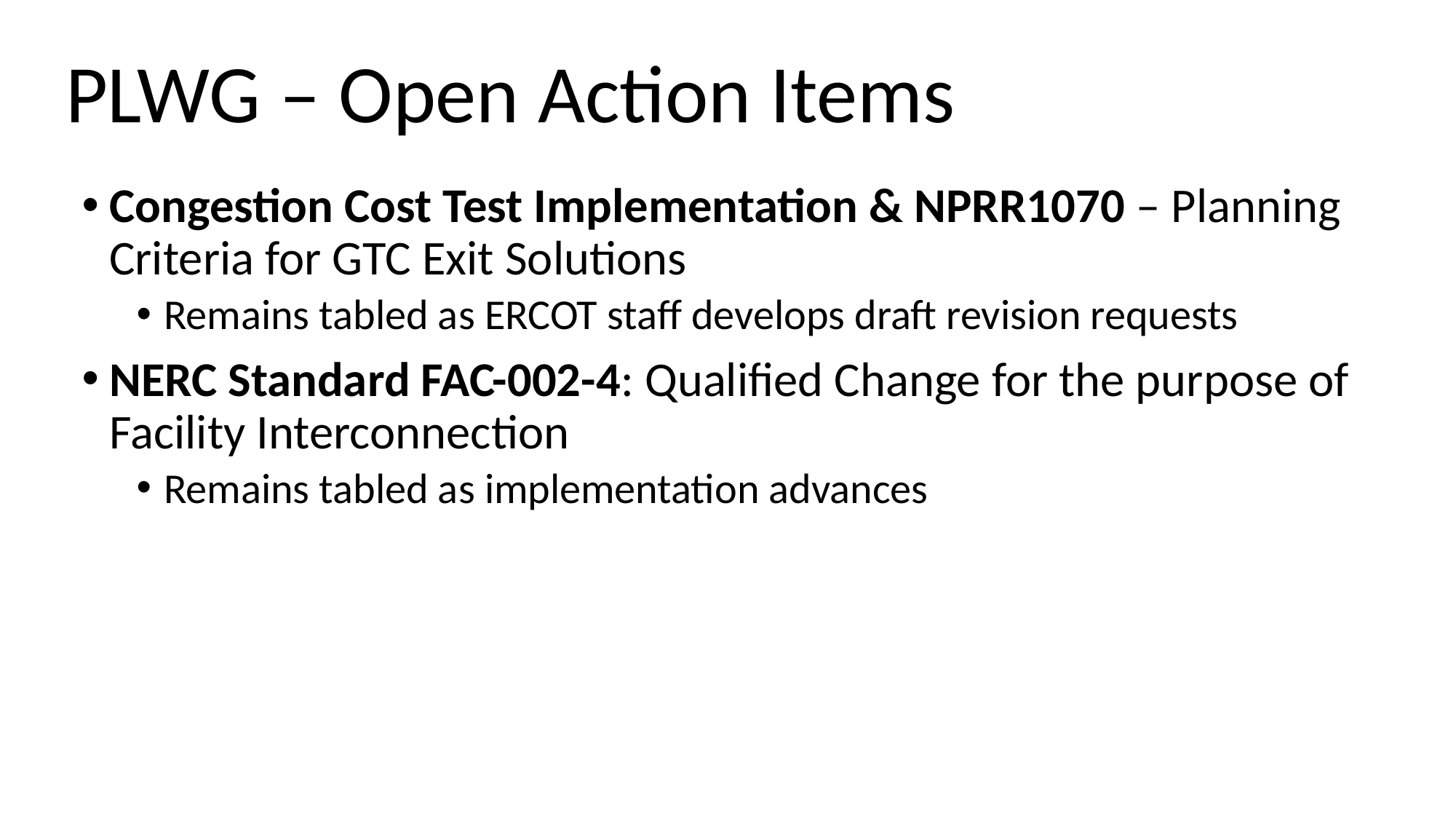

# PLWG – Open Action Items
Congestion Cost Test Implementation & NPRR1070 – Planning Criteria for GTC Exit Solutions
Remains tabled as ERCOT staff develops draft revision requests
NERC Standard FAC-002-4: Qualified Change for the purpose of Facility Interconnection
Remains tabled as implementation advances